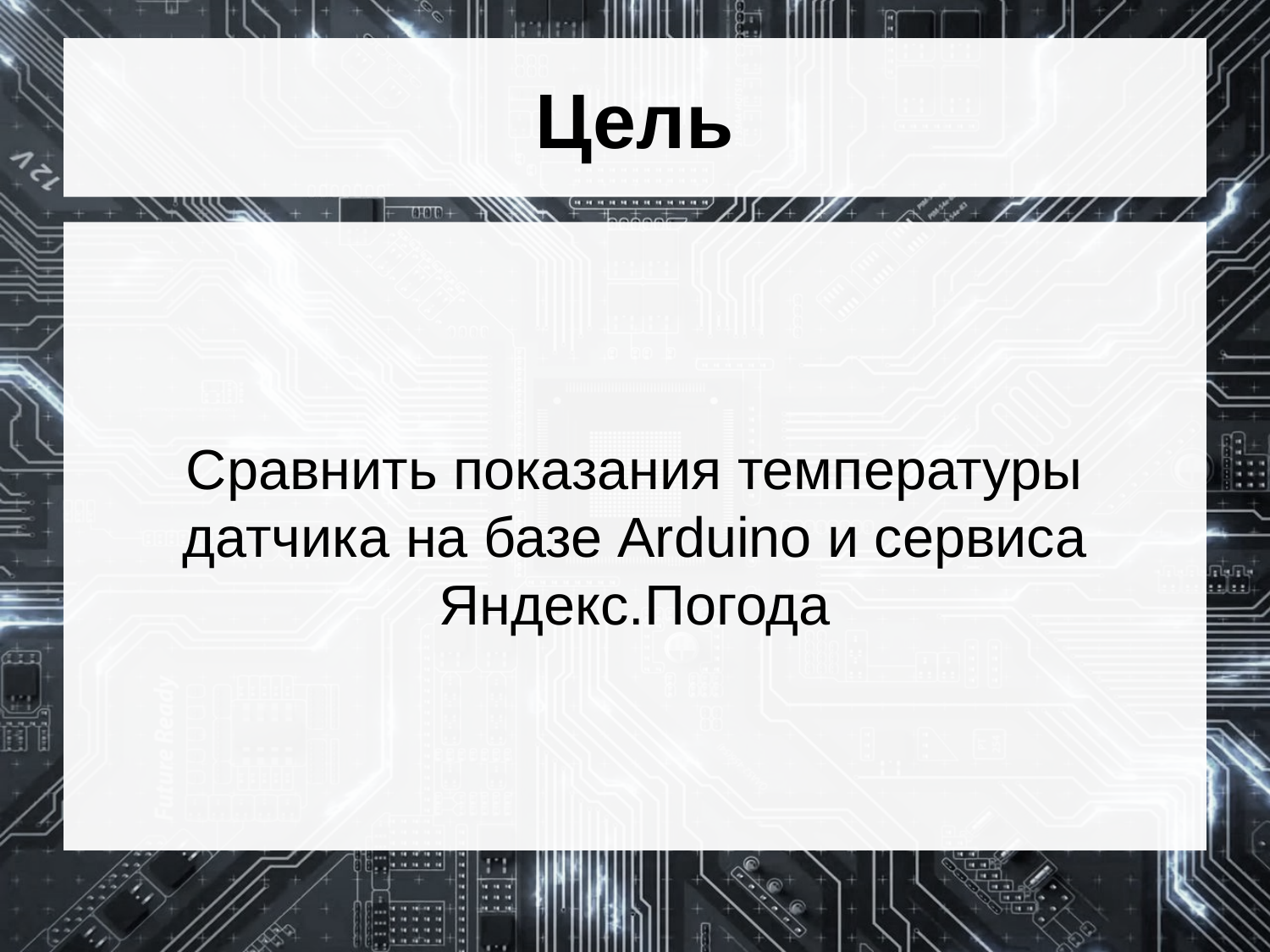

# Цель

Сравнить показания температуры датчика на базе Arduino и сервиса Яндекс.Погода